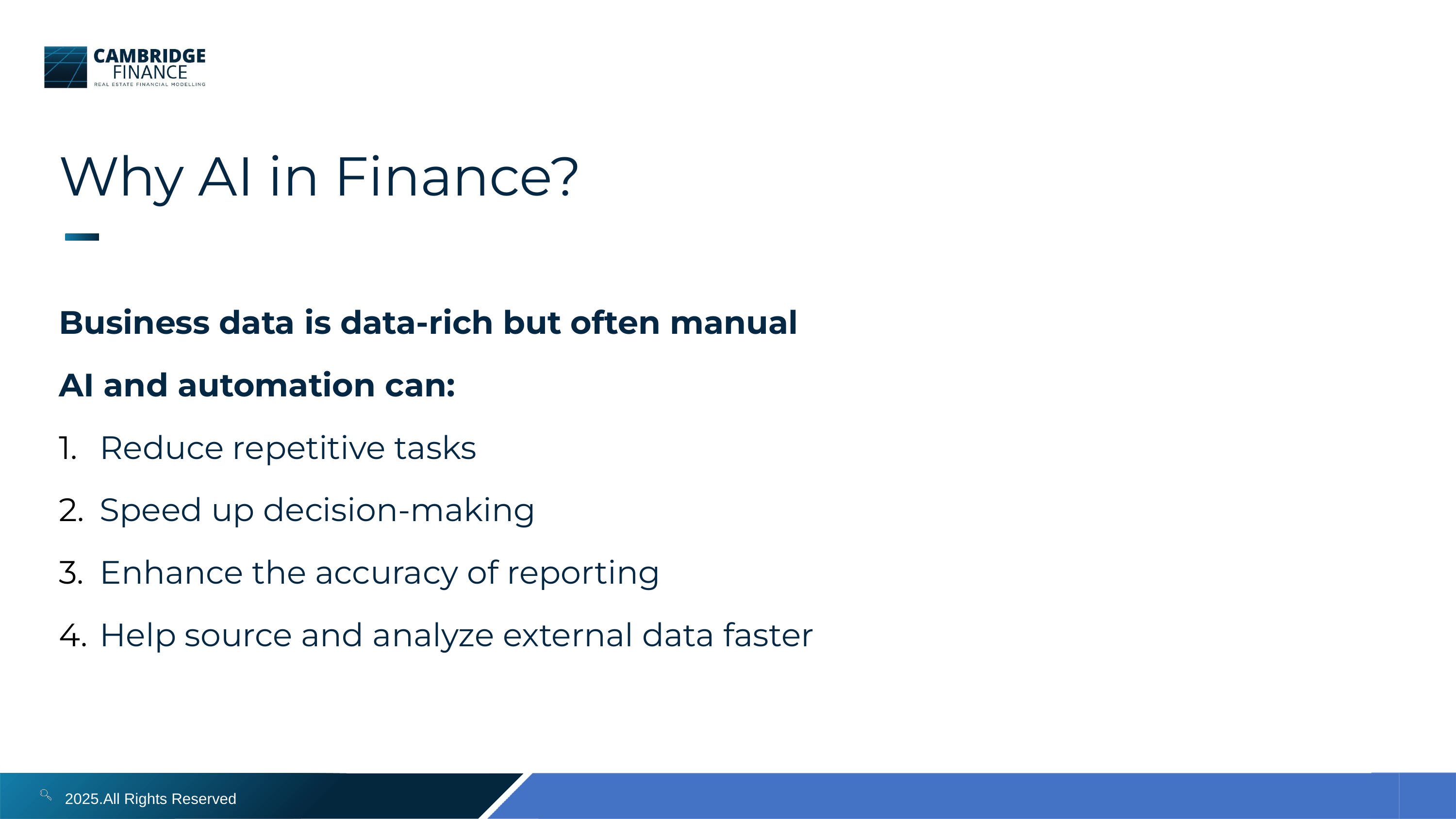

Why AI in Finance?
Business data is data-rich but often manual
AI and automation can:
Reduce repetitive tasks
Speed up decision-making
Enhance the accuracy of reporting
Help source and analyze external data faster

2025.All Rights Reserved